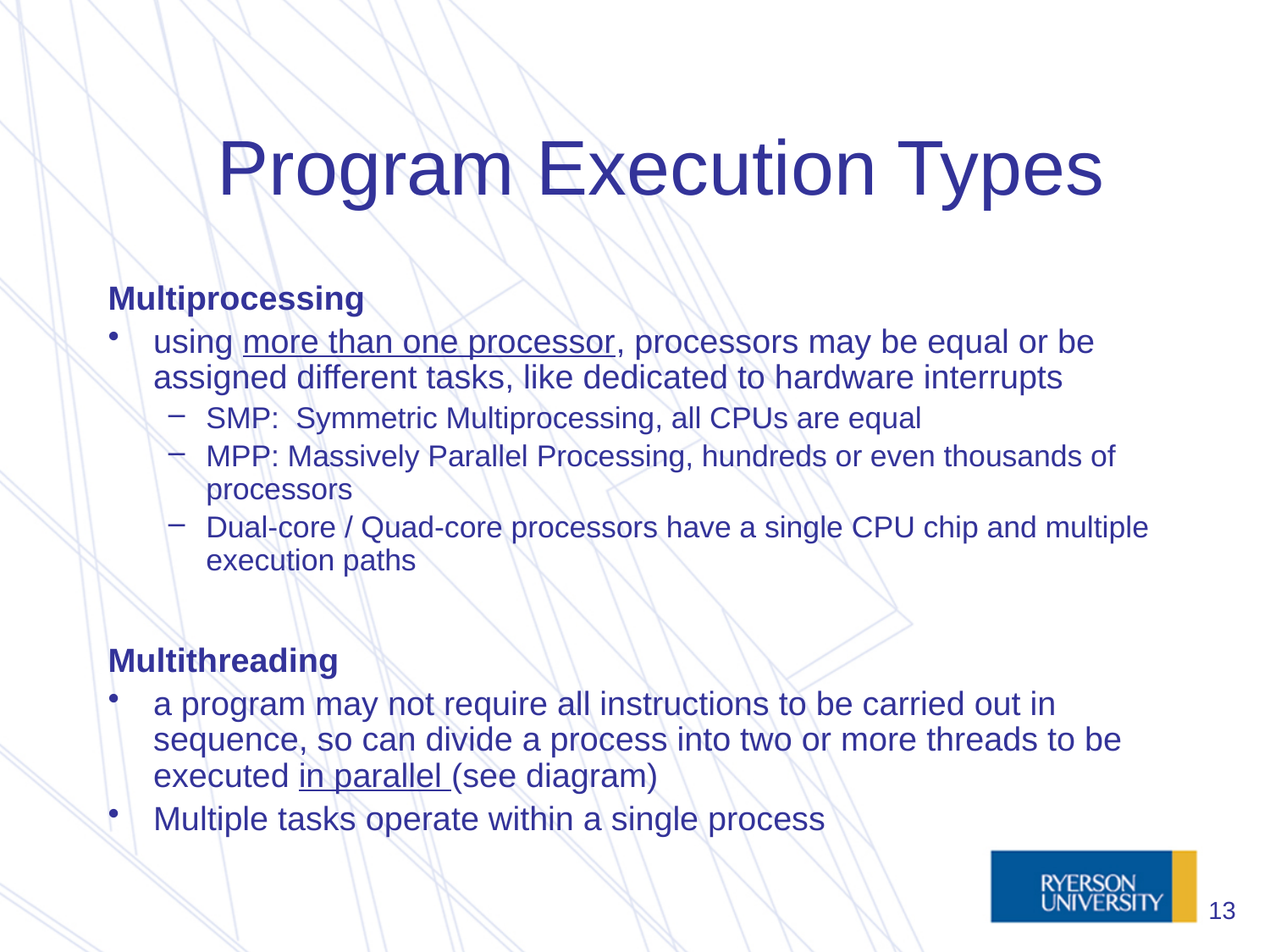

# Program Execution Types
Multiprocessing
using more than one processor, processors may be equal or be assigned different tasks, like dedicated to hardware interrupts
SMP:  Symmetric Multiprocessing, all CPUs are equal
MPP: Massively Parallel Processing, hundreds or even thousands of processors
Dual-core / Quad-core processors have a single CPU chip and multiple execution paths

Multithreading
a program may not require all instructions to be carried out in sequence, so can divide a process into two or more threads to be executed in parallel (see diagram)
Multiple tasks operate within a single process

13